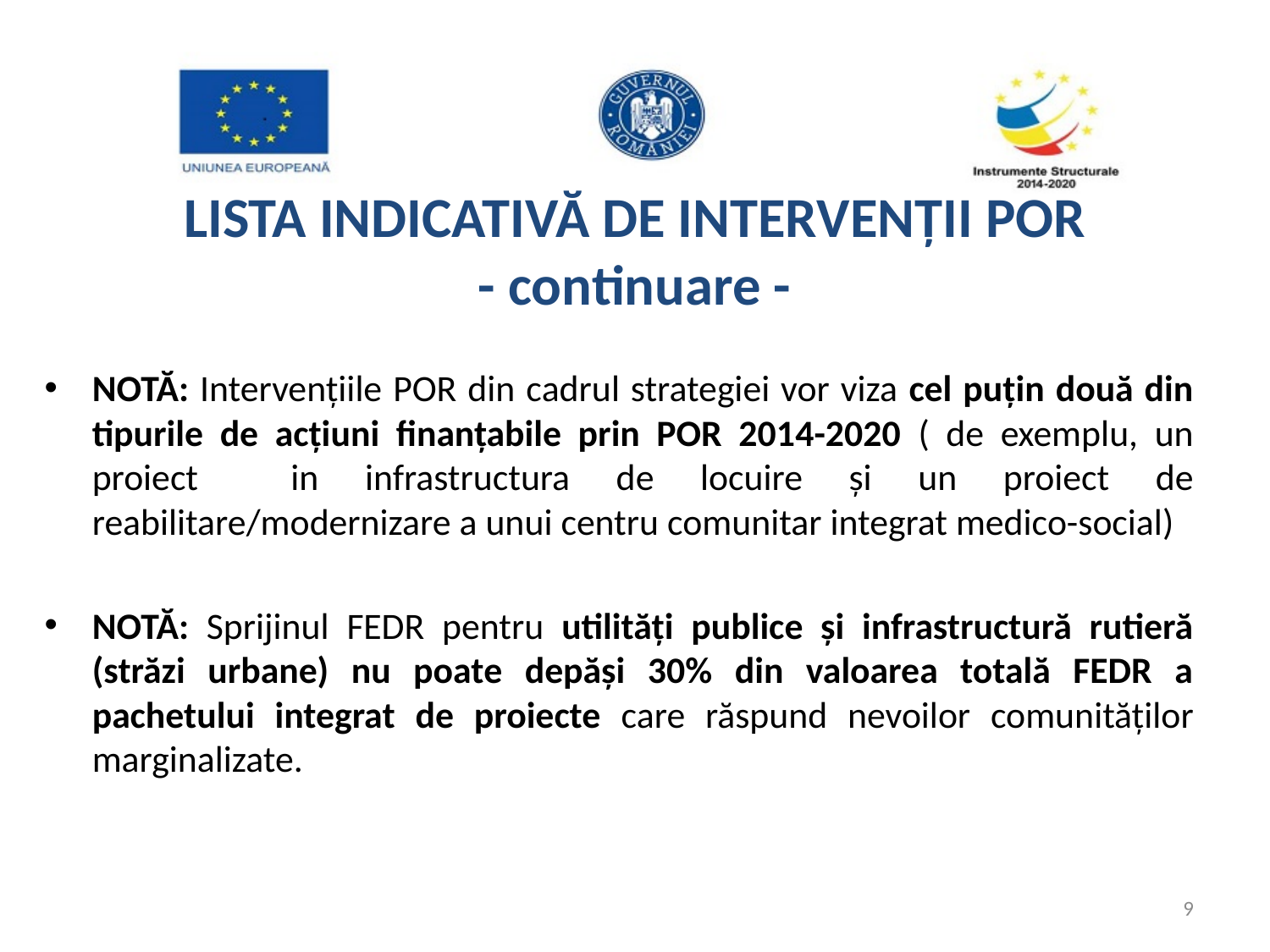

# LISTA INDICATIVĂ DE INTERVENȚII POR - continuare -

NOTĂ: Intervențiile POR din cadrul strategiei vor viza cel puțin două din tipurile de acțiuni finanțabile prin POR 2014-2020 ( de exemplu, un proiect  in infrastructura de locuire și un proiect de reabilitare/modernizare a unui centru comunitar integrat medico-social)

NOTĂ: Sprijinul FEDR pentru utilități publice și infrastructură rutieră (străzi urbane) nu poate depăși 30% din valoarea totală FEDR a pachetului integrat de proiecte care răspund nevoilor comunităților marginalizate.

9